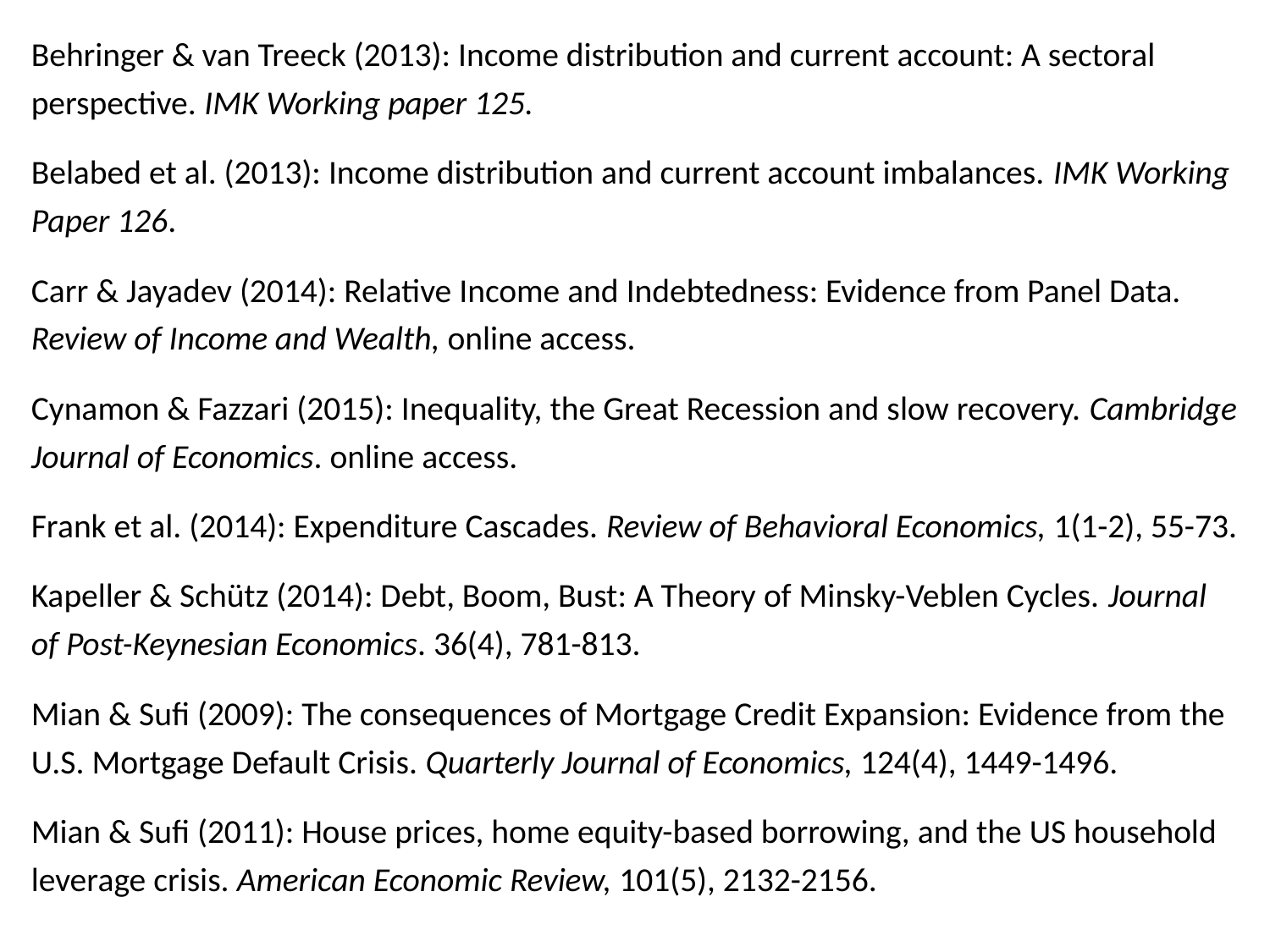

Behringer & van Treeck (2013): Income distribution and current account: A sectoral perspective. IMK Working paper 125.
Belabed et al. (2013): Income distribution and current account imbalances. IMK Working Paper 126.
Carr & Jayadev (2014): Relative Income and Indebtedness: Evidence from Panel Data. Review of Income and Wealth, online access.
Cynamon & Fazzari (2015): Inequality, the Great Recession and slow recovery. Cambridge Journal of Economics. online access.
Frank et al. (2014): Expenditure Cascades. Review of Behavioral Economics, 1(1-2), 55-73.
Kapeller & Schütz (2014): Debt, Boom, Bust: A Theory of Minsky-Veblen Cycles. Journal of Post-Keynesian Economics. 36(4), 781-813.
Mian & Sufi (2009): The consequences of Mortgage Credit Expansion: Evidence from the U.S. Mortgage Default Crisis. Quarterly Journal of Economics, 124(4), 1449-1496.
Mian & Sufi (2011): House prices, home equity-based borrowing, and the US household leverage crisis. American Economic Review, 101(5), 2132-2156.